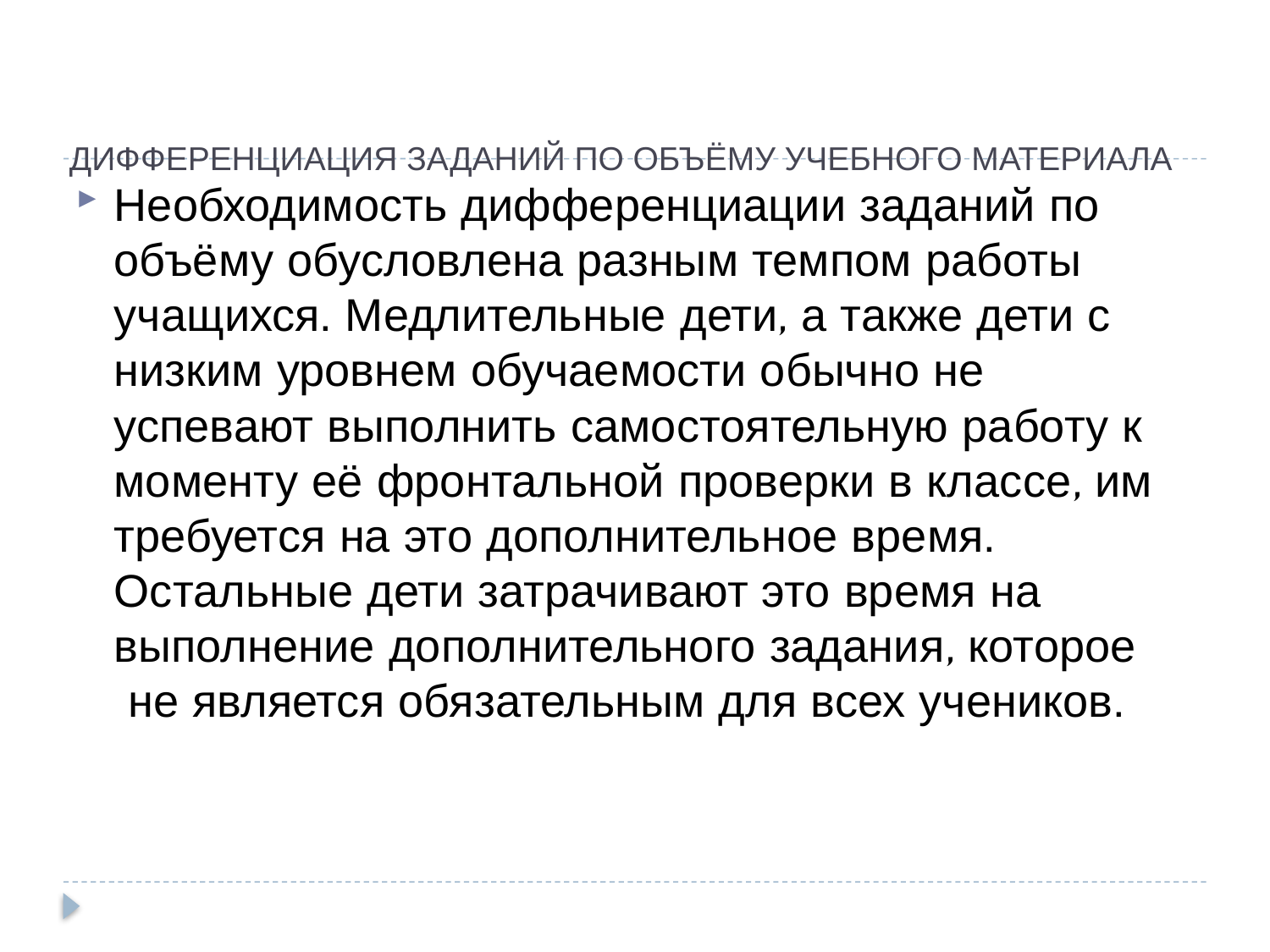

# ДИФФЕРЕНЦИАЦИЯ ЗАДАНИЙ ПО ОБЪЁМУ УЧЕБНОГО МАТЕРИАЛА
Необходимость дифференциации заданий по объёму обусловлена разным темпом работы учащихся. Медлительные дети, а также дети с низким уровнем обучаемости обычно не успевают выполнить самостоятельную работу к моменту её фронтальной проверки в классе, им требуется на это дополнительное время. Остальные дети затрачивают это время на выполнение дополнительного задания, которое  не является обязательным для всех учеников.